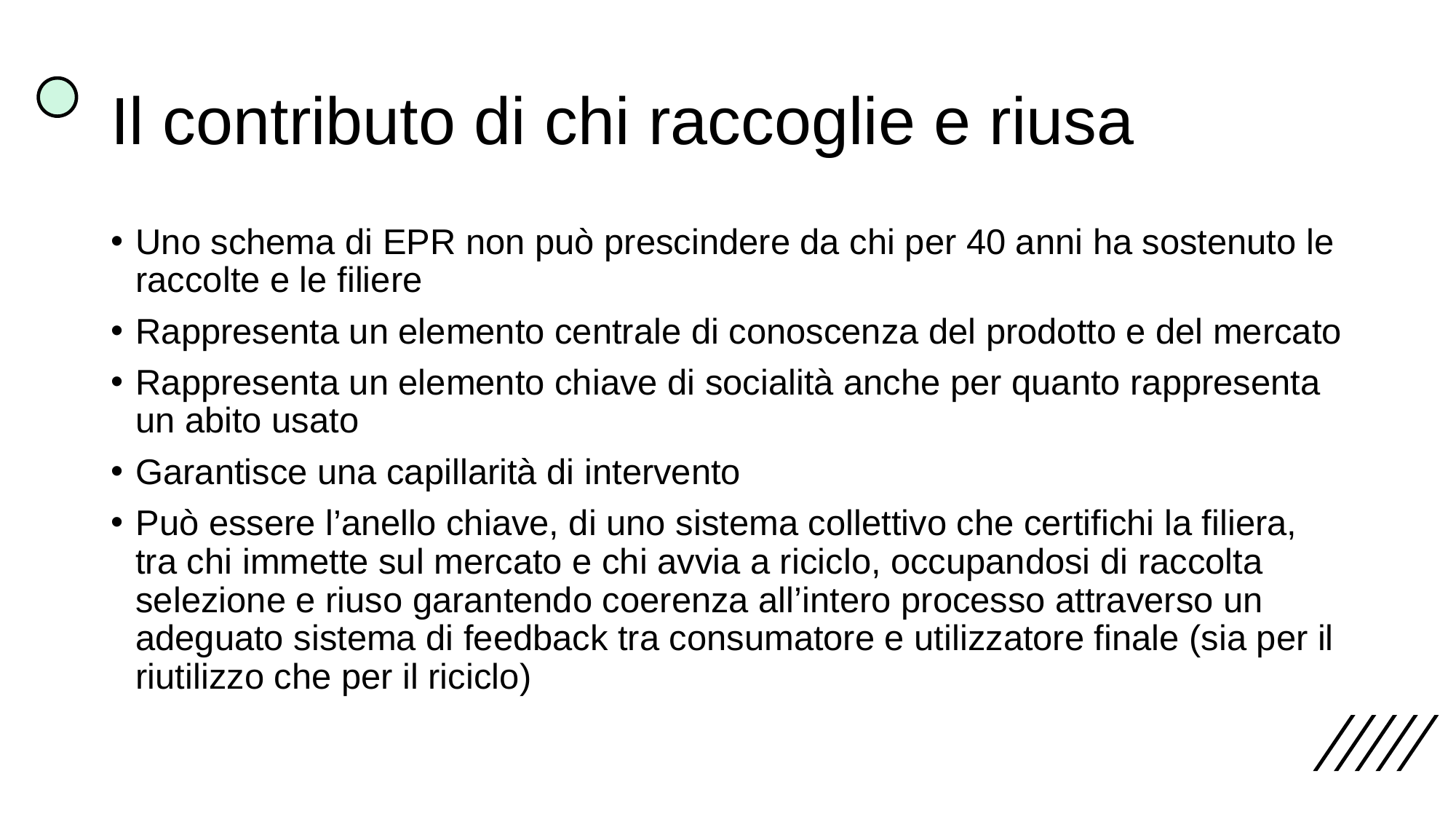

# Il contributo di chi raccoglie e riusa
Uno schema di EPR non può prescindere da chi per 40 anni ha sostenuto le raccolte e le filiere
Rappresenta un elemento centrale di conoscenza del prodotto e del mercato
Rappresenta un elemento chiave di socialità anche per quanto rappresenta un abito usato
Garantisce una capillarità di intervento
Può essere l’anello chiave, di uno sistema collettivo che certifichi la filiera, tra chi immette sul mercato e chi avvia a riciclo, occupandosi di raccolta selezione e riuso garantendo coerenza all’intero processo attraverso un adeguato sistema di feedback tra consumatore e utilizzatore finale (sia per il riutilizzo che per il riciclo)